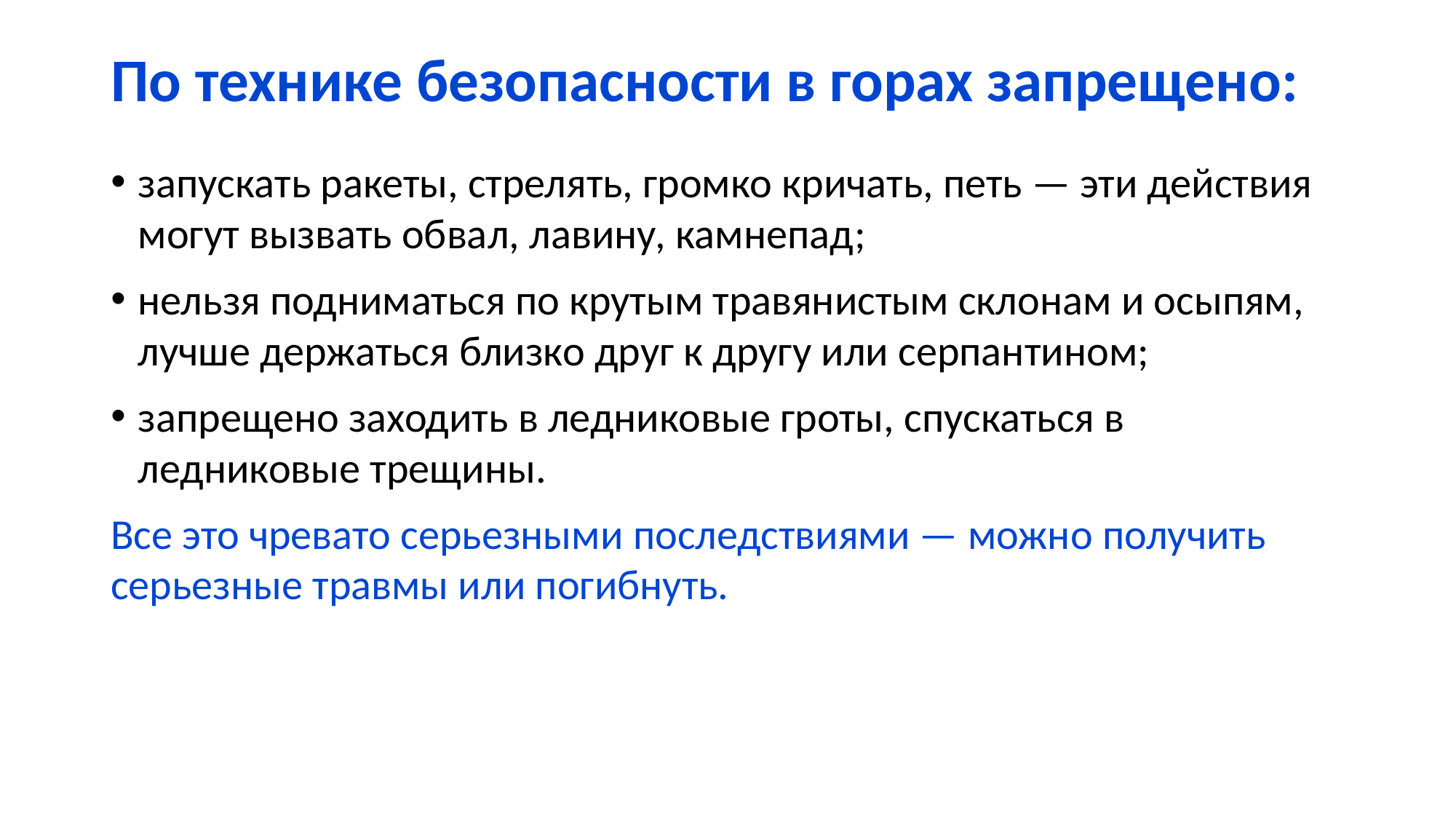

# По технике безопасности в горах запрещено:
запускать ракеты, стрелять, громко кричать, петь — эти действия могут вызвать обвал, лавину, камнепад;
нельзя подниматься по крутым травянистым склонам и осыпям, лучше держаться близко друг к другу или серпантином;
запрещено заходить в ледниковые гроты, спускаться в ледниковые трещины.
Все это чревато серьезными последствиями — можно получить серьезные травмы или погибнуть.